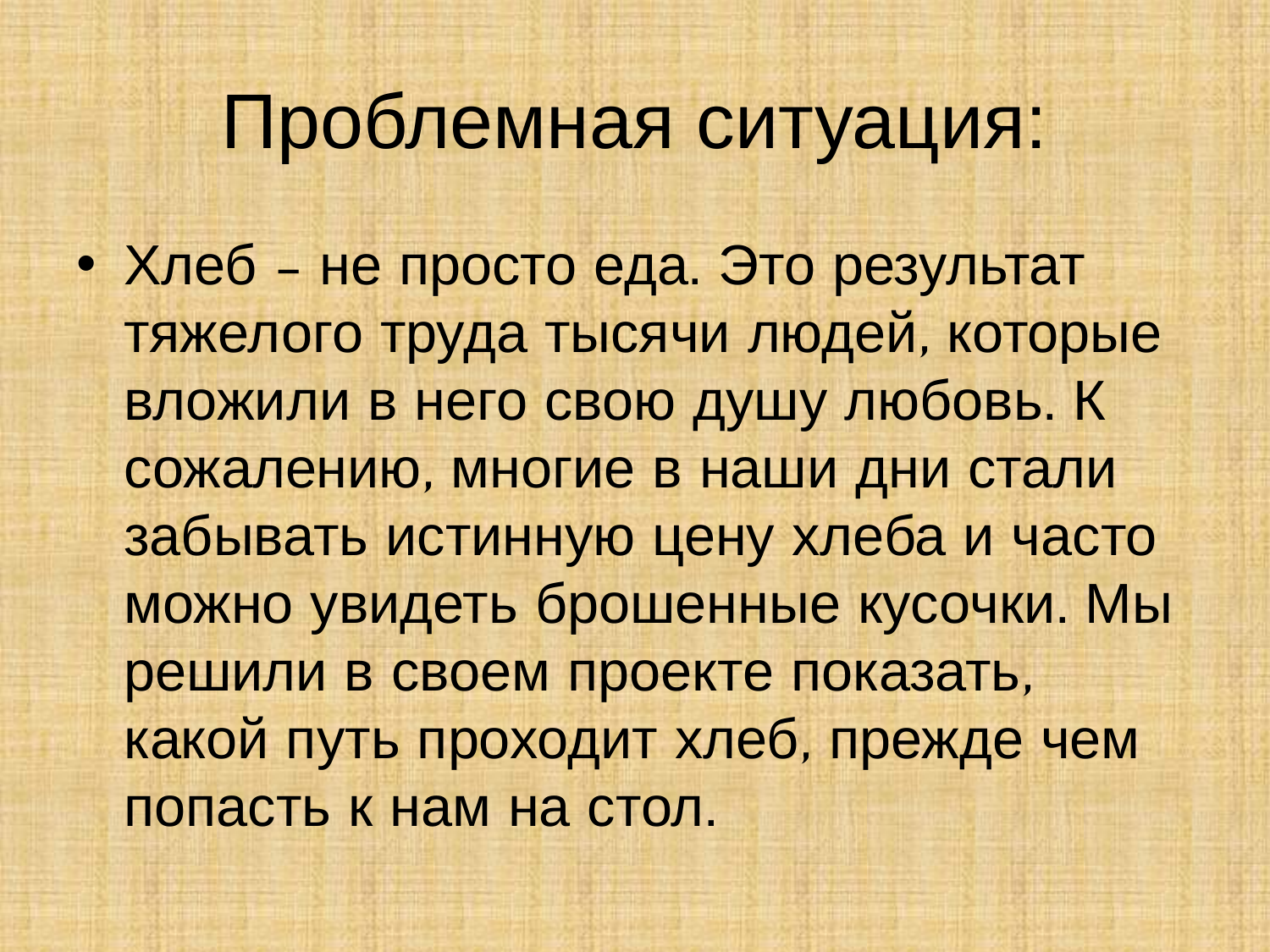

# Проблемная ситуация:
Хлеб – не просто еда. Это результат тяжелого труда тысячи людей, которые вложили в него свою душу любовь. К сожалению, многие в наши дни стали забывать истинную цену хлеба и часто можно увидеть брошенные кусочки. Мы решили в своем проекте показать, какой путь проходит хлеб, прежде чем попасть к нам на стол.